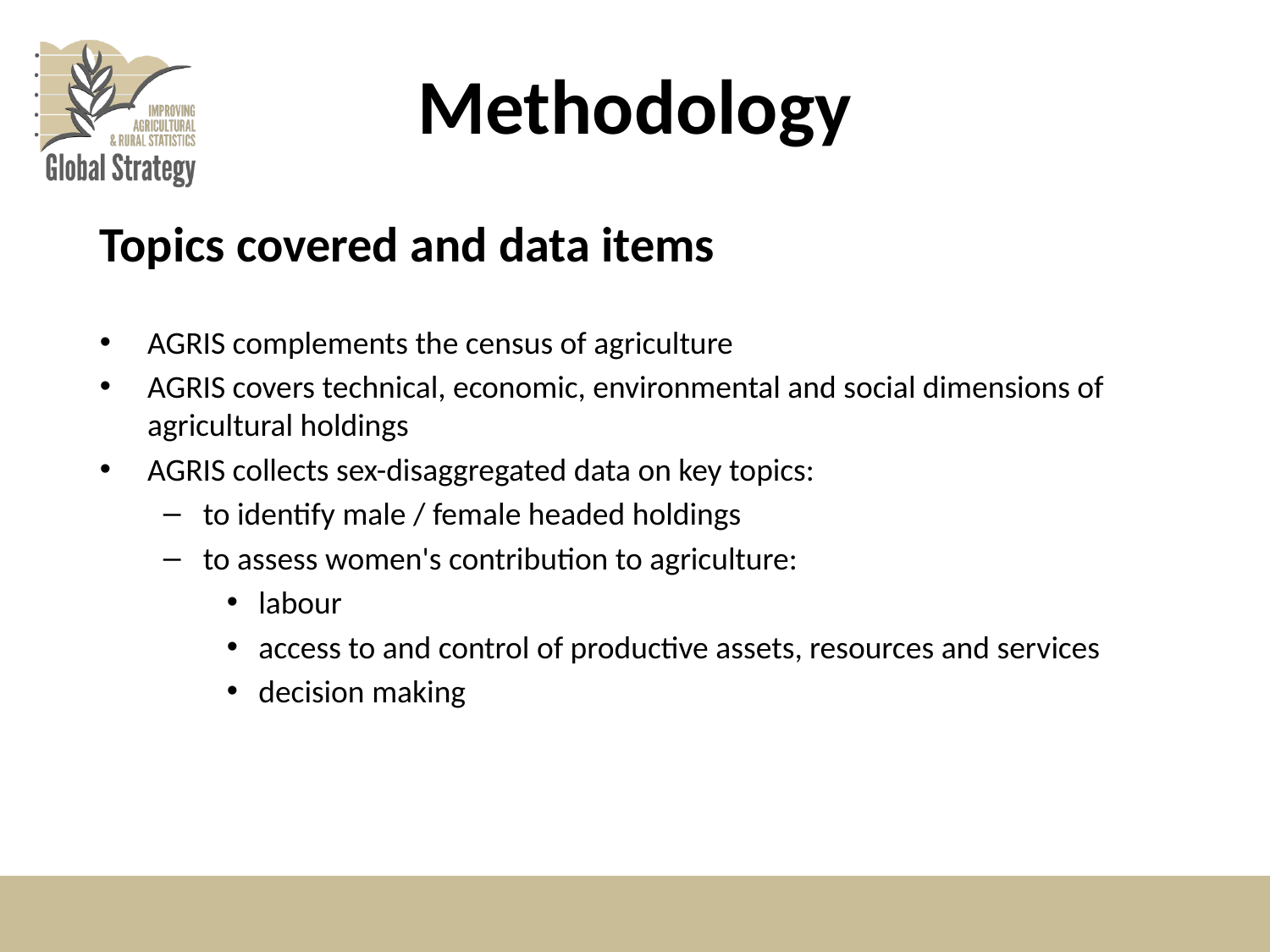

# Methodology
Topics covered and data items

AGRIS complements the census of agriculture
AGRIS covers technical, economic, environmental and social dimensions of agricultural holdings
AGRIS collects sex-disaggregated data on key topics:
to identify male / female headed holdings
to assess women's contribution to agriculture:
labour
access to and control of productive assets, resources and services
decision making